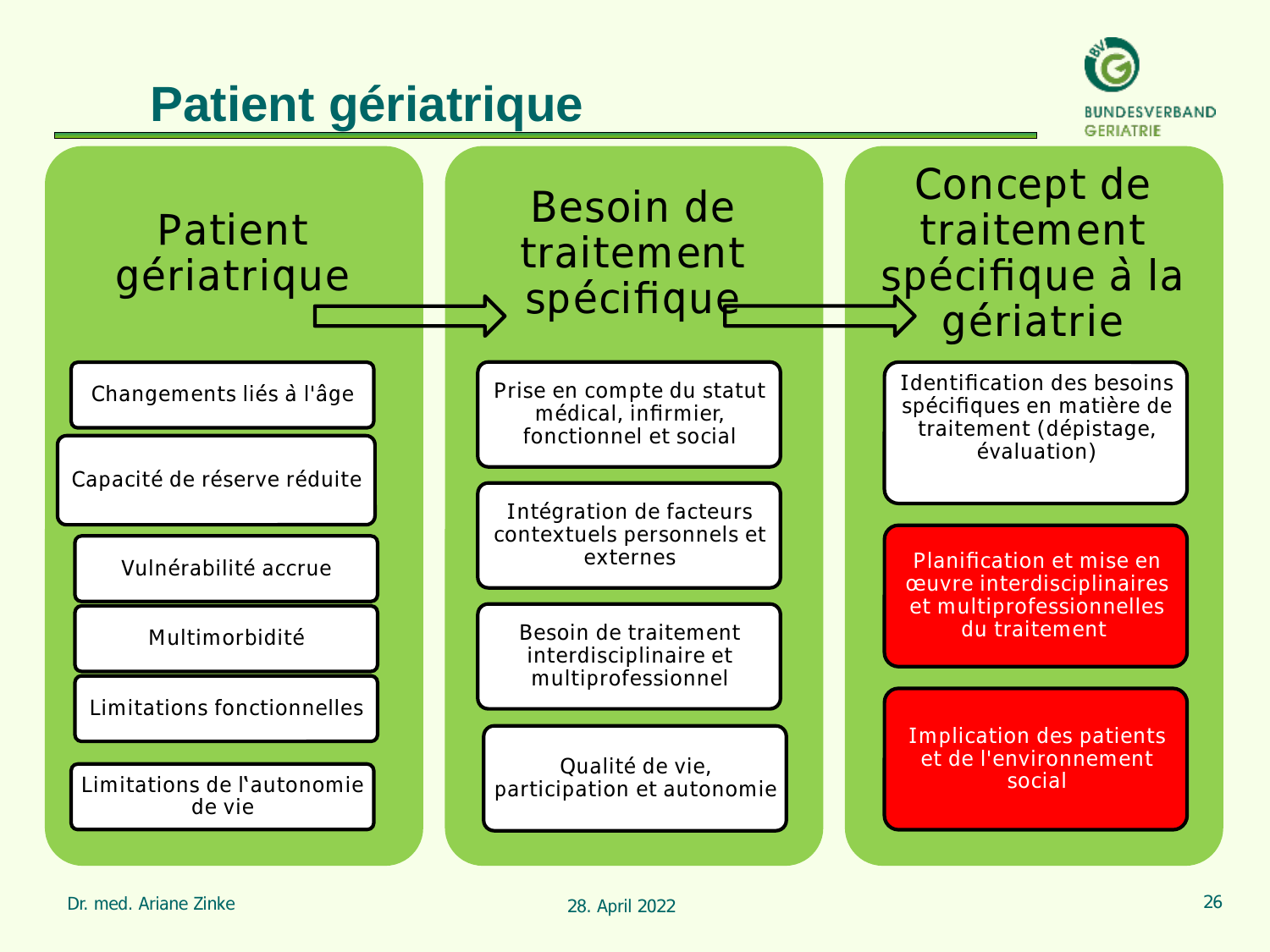

# Patient gériatrique
Patient gériatrique
Changements liés à l'âge
Limitations fonctionnelles
Capacité de réserve réduite
Vulnérabilité accrue
Multimorbidité
Limitations de l‘autonomie de vie
Besoin de traitement spécifique
Prise en compte du statut médical, infirmier, fonctionnel et social
Intégration de facteurs contextuels personnels et externes
Besoin de traitement interdisciplinaire et multiprofessionnel
Qualité de vie, participation et autonomie
Concept de traitement spécifique à la gériatrie
Identification des besoins spécifiques en matière de traitement (dépistage, évaluation)

Planification et mise en œuvre interdisciplinaires et multiprofessionnelles du traitement
Implication des patients et de l'environnement social